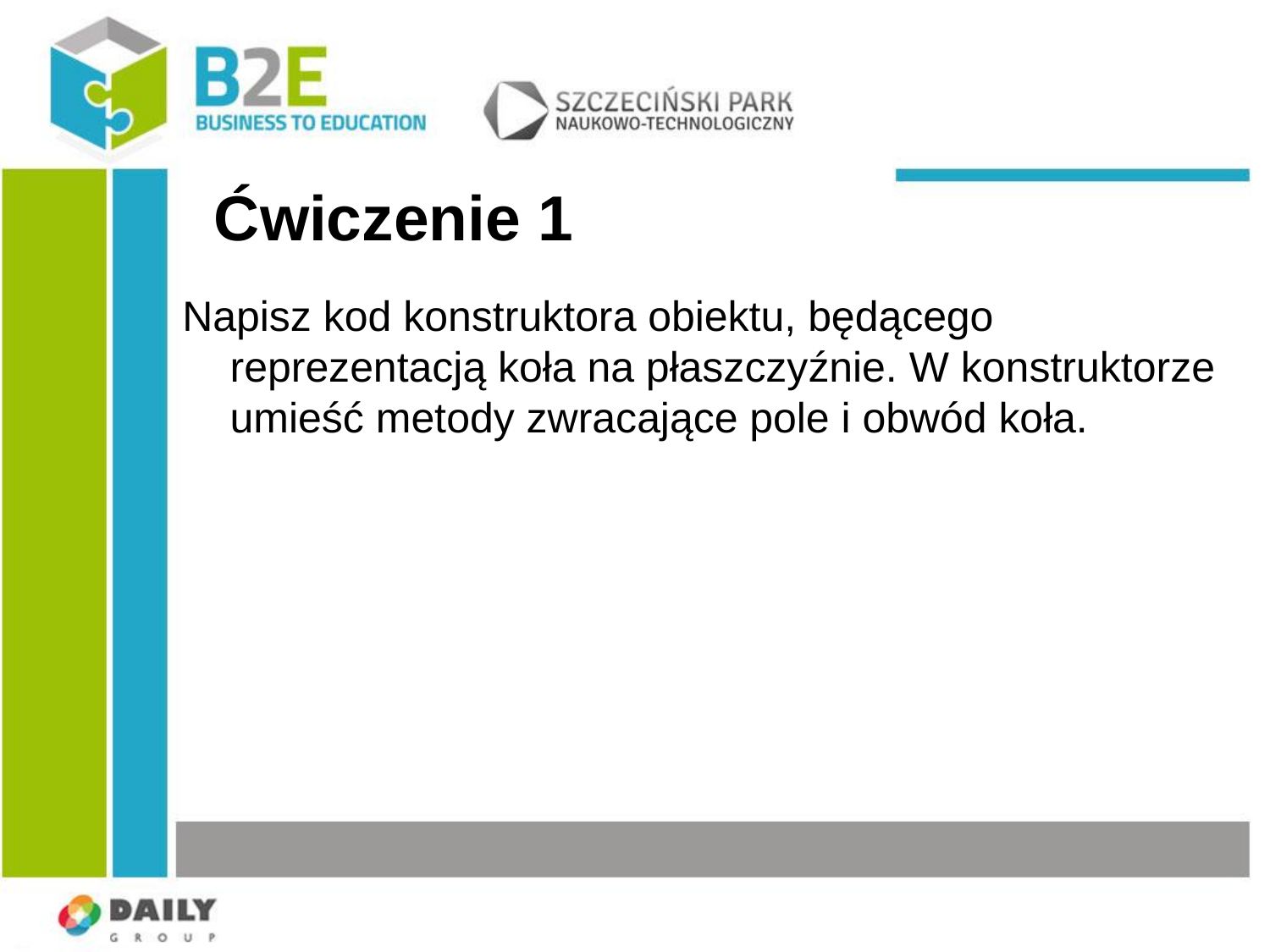

# Ćwiczenie 1
Napisz kod konstruktora obiektu, będącego reprezentacją koła na płaszczyźnie. W konstruktorze umieść metody zwracające pole i obwód koła.